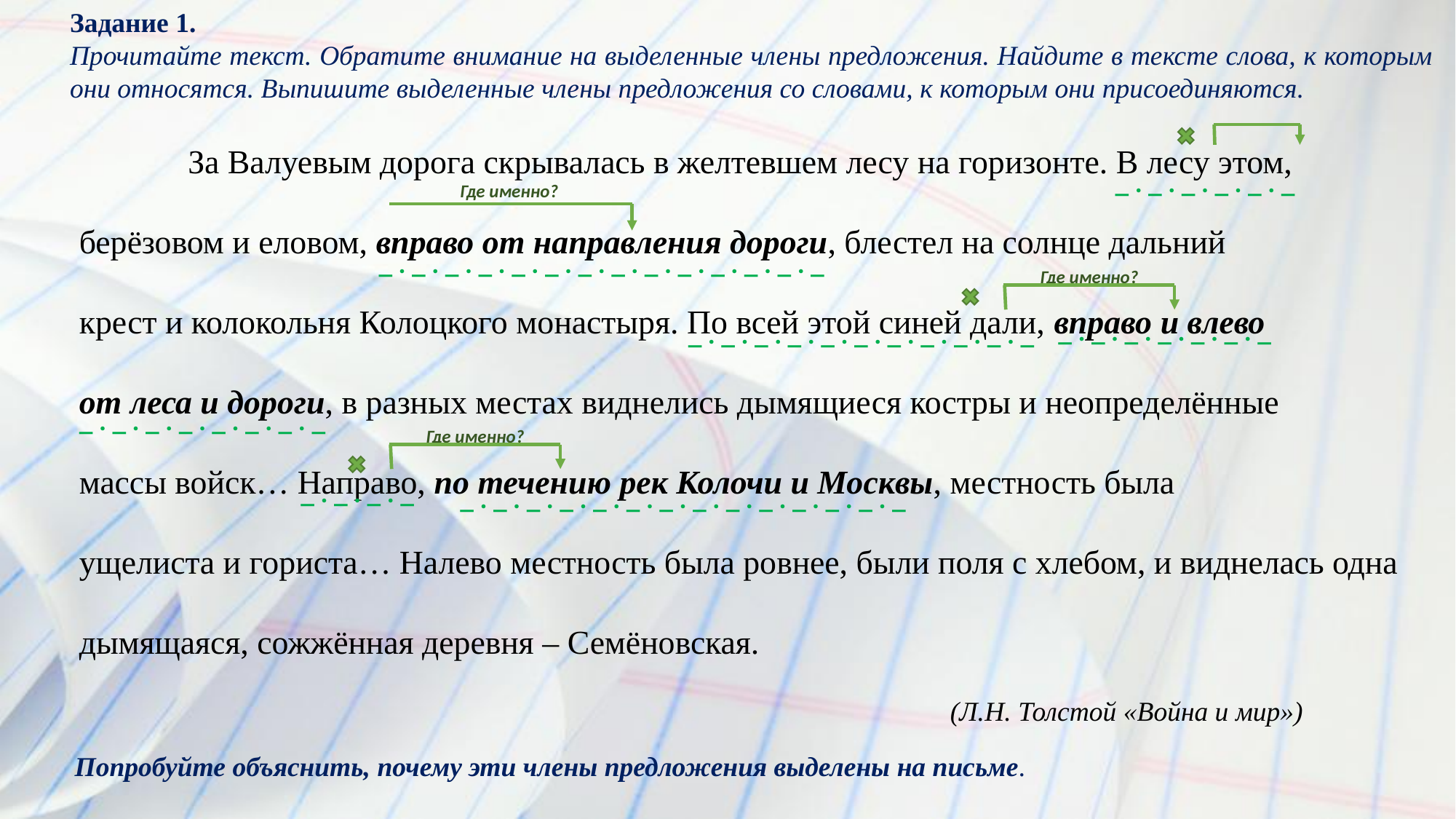

Задание 1.
Прочитайте текст. Обратите внимание на выделенные члены предложения. Найдите в тексте слова, к которым они относятся. Выпишите выделенные члены предложения со словами, к которым они присоединяются.

             За Валуевым дорога скрывалась в желтевшем лесу на горизонте. В лесу этом,

берёзовом и еловом, вправо от направления дороги, блестел на солнце дальний

крест и колокольня Колоцкого монастыря. По всей этой синей дали, вправо и влево

от леса и дороги, в разных местах виднелись дымящиеся костры и неопределённые

массы войск… Направо, по течению рек Колочи и Москвы, местность была

ущелиста и гориста… Налево местность была ровнее, были поля с хлебом, и виднелась одна

дымящаяся, сожжённая деревня – Семёновская.

                                                                                                                              (Л.Н. Толстой «Война и мир»)
_ . _ . _ . _ . _ . _
Где именно?
_ . _ . _ . _ . _ . _ . _ . _ . _ . _ . _ . _ . _ . _
Где именно?

_ . _ . _ . _ . _ . _ . _
   _ . _ . _ . _ . _ . _ . _ . _ . _ . _ . _
_ . _ . _ . _ . _ . _ . _ . _
Где именно?

_ . _ . _ . _
_ . _ . _ . _ . _ . _ . _ . _ . _ . _ . _ . _ . _ . _
Попробуйте объяснить, почему эти члены предложения выделены на письме.